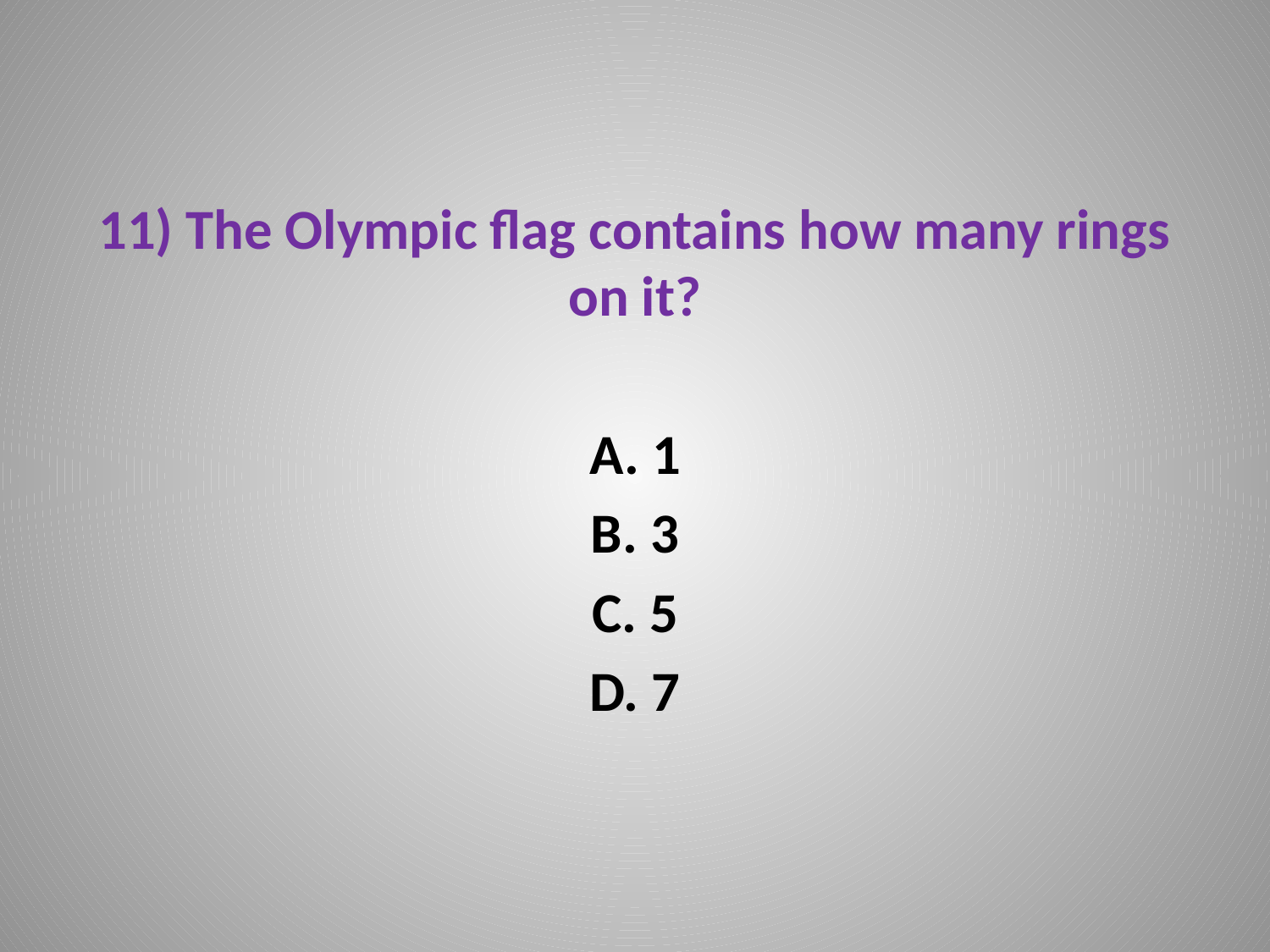

11) The Olympic flag contains how many rings on it?

A. 1
B. 3
C. 5
D. 7